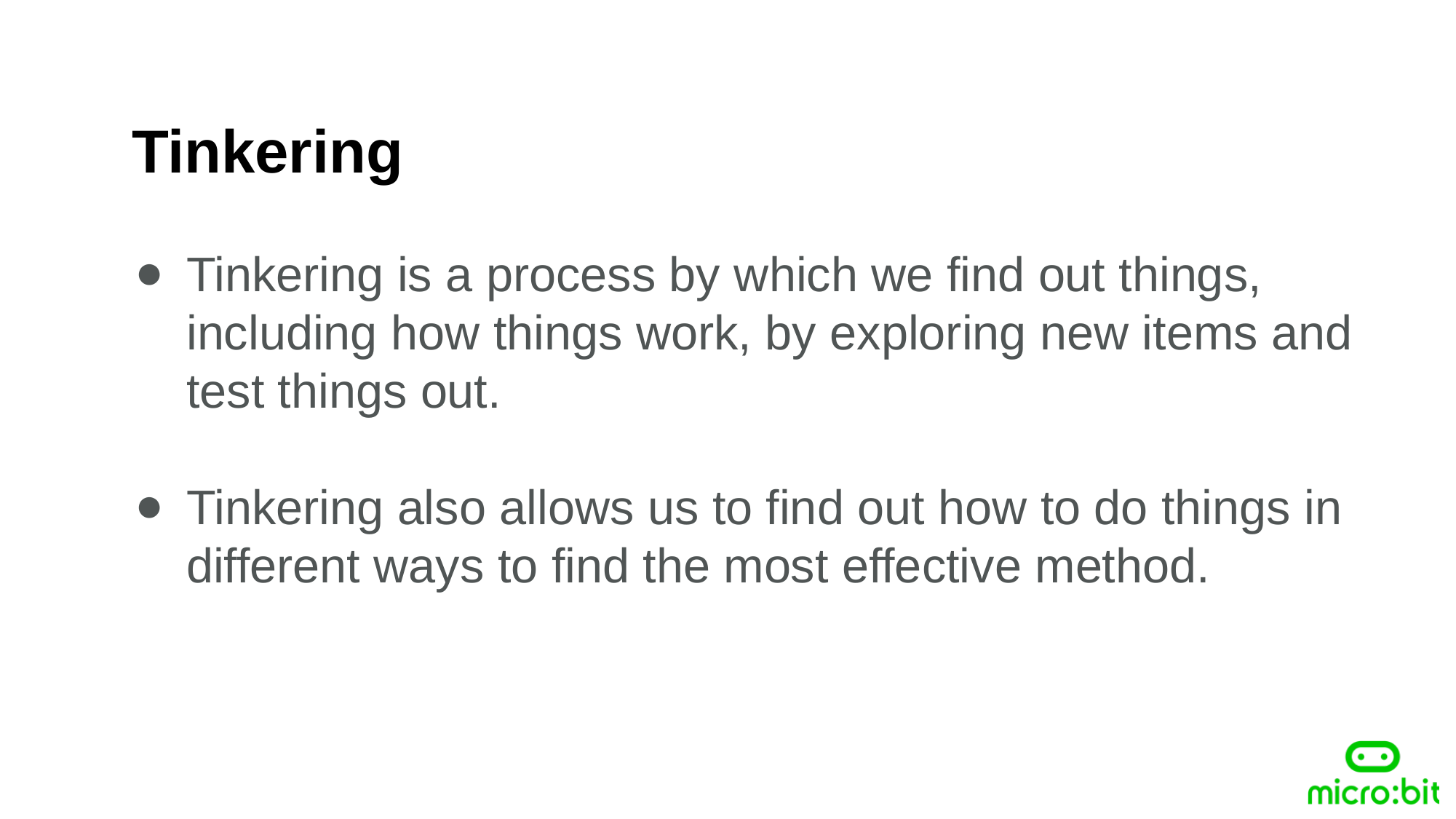

Tinkering

Tinkering is a process by which we find out things, including how things work, by exploring new items and test things out.

Tinkering also allows us to find out how to do things in  different ways to find the most effective method.